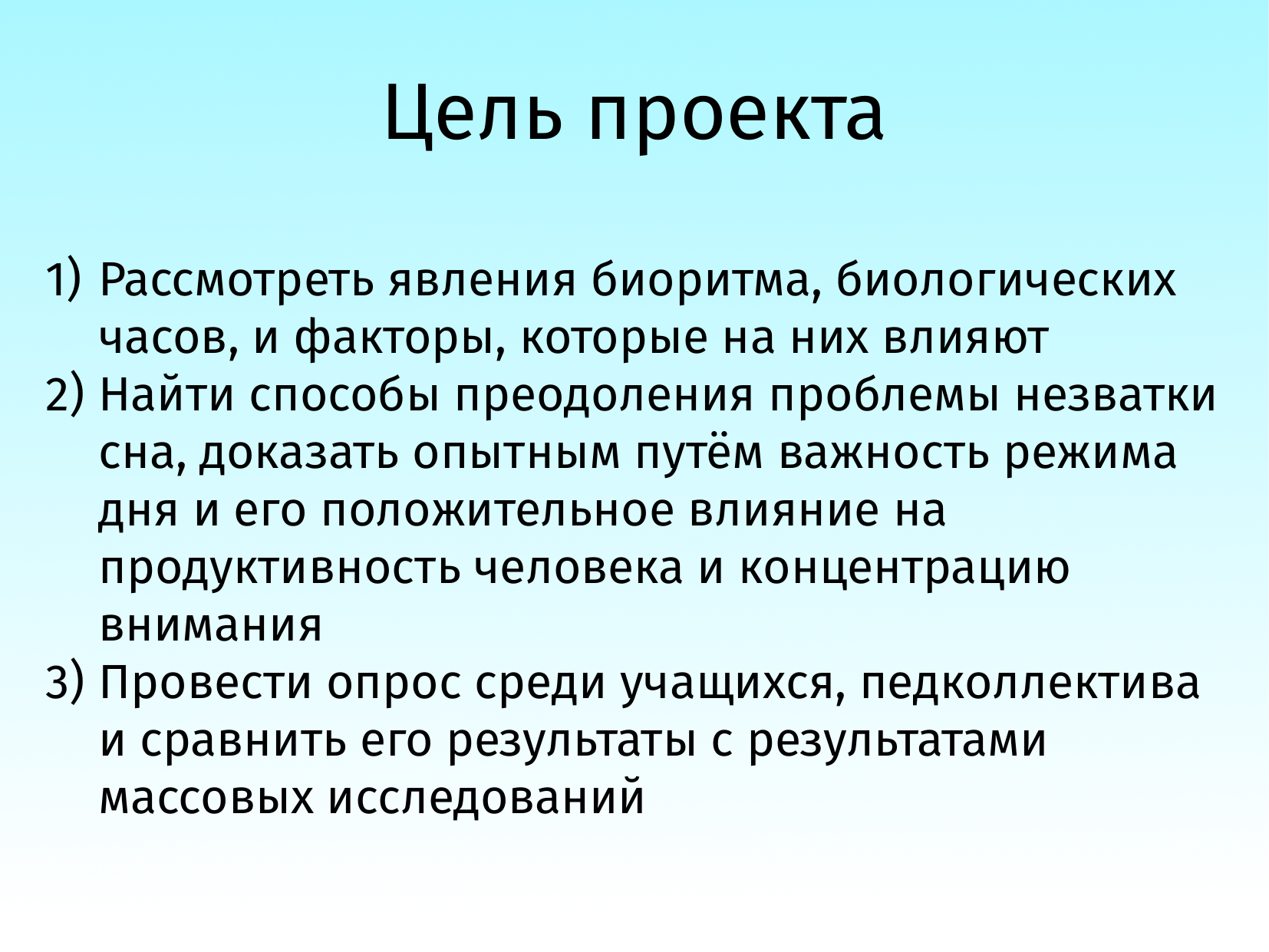

Цель проекта
Рассмотреть явления биоритма, биологических часов, и факторы, которые на них влияют
Найти способы преодоления проблемы незватки сна, доказать опытным путём важность режима дня и его положительное влияние на продуктивность человека и концентрацию внимания
Провести опрос среди учащихся, педколлектива и сравнить его результаты с результатами массовых исследований